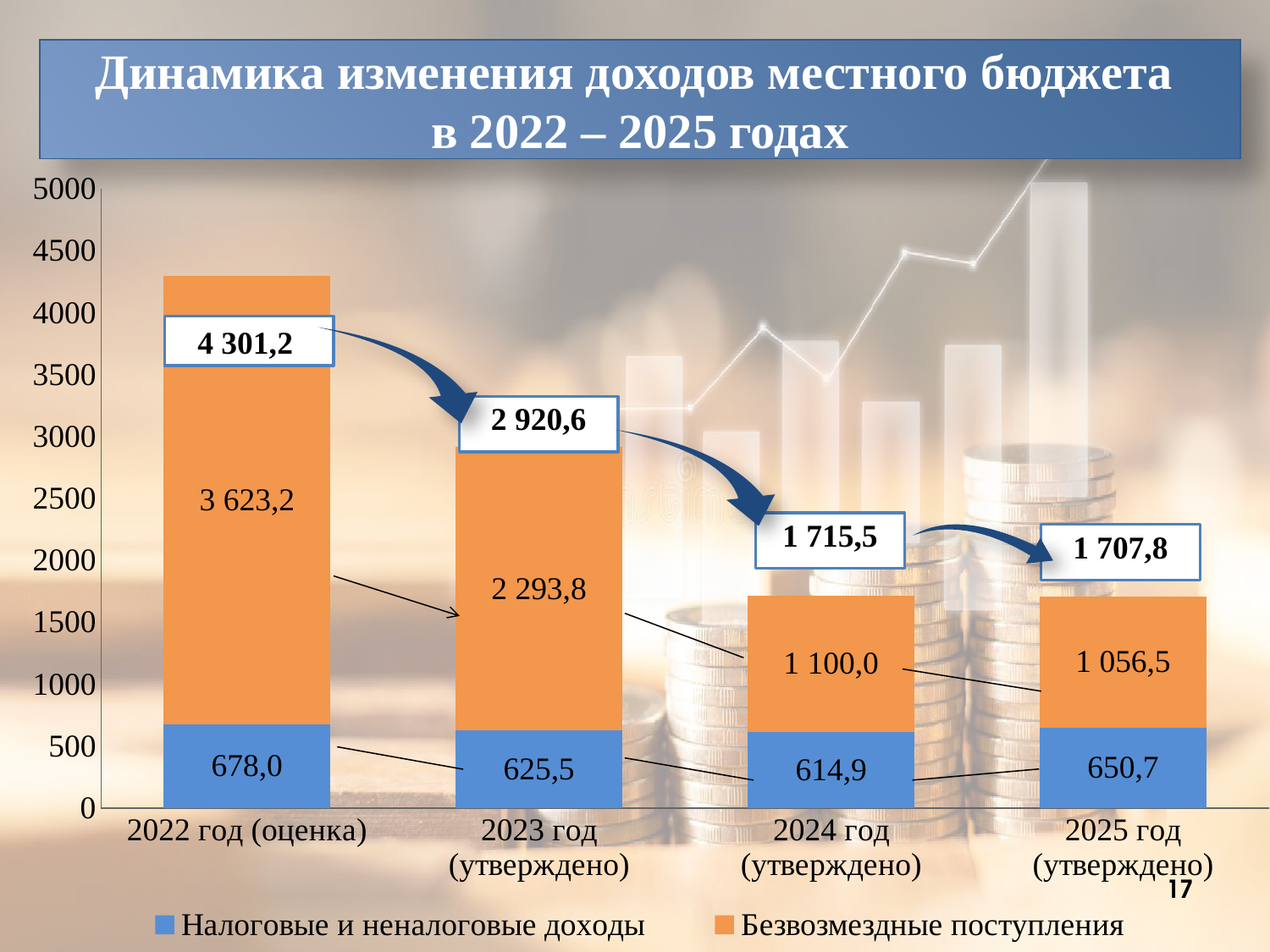

# Динамика изменения доходов местного бюджета в 2022 – 2025 годах

### Chart

| Category | Налоговые и неналоговые доходы | Безвозмездные поступления |
|---|---|---|
| 2022 год (оценка) | 678.0 | 3623.2 |
| 2023 год (утверждено) | 625.0 | 2293.8 |
| 2024 год (утверждено) | 614.9 | 1100.0 |
| 2025 год (утверждено) | 650.7 | 1056.5 |
4 301,2

17